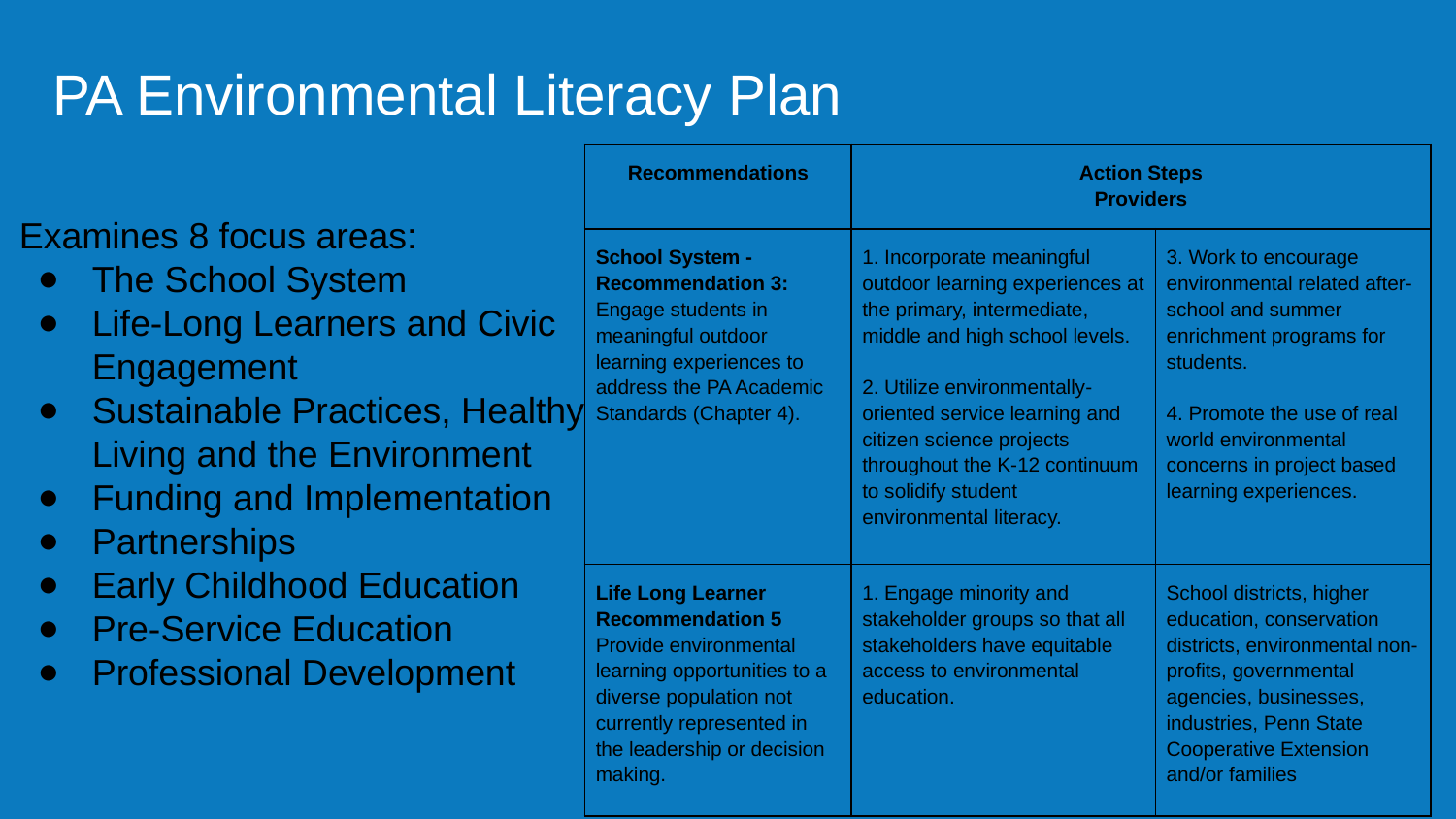

# PA Environmental Literacy Plan
| Recommendations | Action Steps Providers |  |
| --- | --- | --- |
| School System - Recommendation 3: Engage students in meaningful outdoor learning experiences to address the PA Academic Standards (Chapter 4). | 1. Incorporate meaningful outdoor learning experiences at the primary, intermediate, middle and high school levels. 2. Utilize environmentally- oriented service learning and citizen science projects throughout the K-12 continuum to solidify student environmental literacy. | 3. Work to encourage environmental related after-school and summer enrichment programs for students. 4. Promote the use of real world environmental concerns in project based learning experiences. |
| Life Long Learner Recommendation 5 Provide environmental learning opportunities to a diverse population not currently represented in the leadership or decision making. | 1. Engage minority and stakeholder groups so that all stakeholders have equitable access to environmental education. | School districts, higher education, conservation districts, environmental non-profits, governmental agencies, businesses, industries, Penn State Cooperative Extension and/or families |
Examines 8 focus areas:
The School System
Life-Long Learners and Civic Engagement
Sustainable Practices, Healthy Living and the Environment
Funding and Implementation
Partnerships
Early Childhood Education
Pre-Service Education
Professional Development